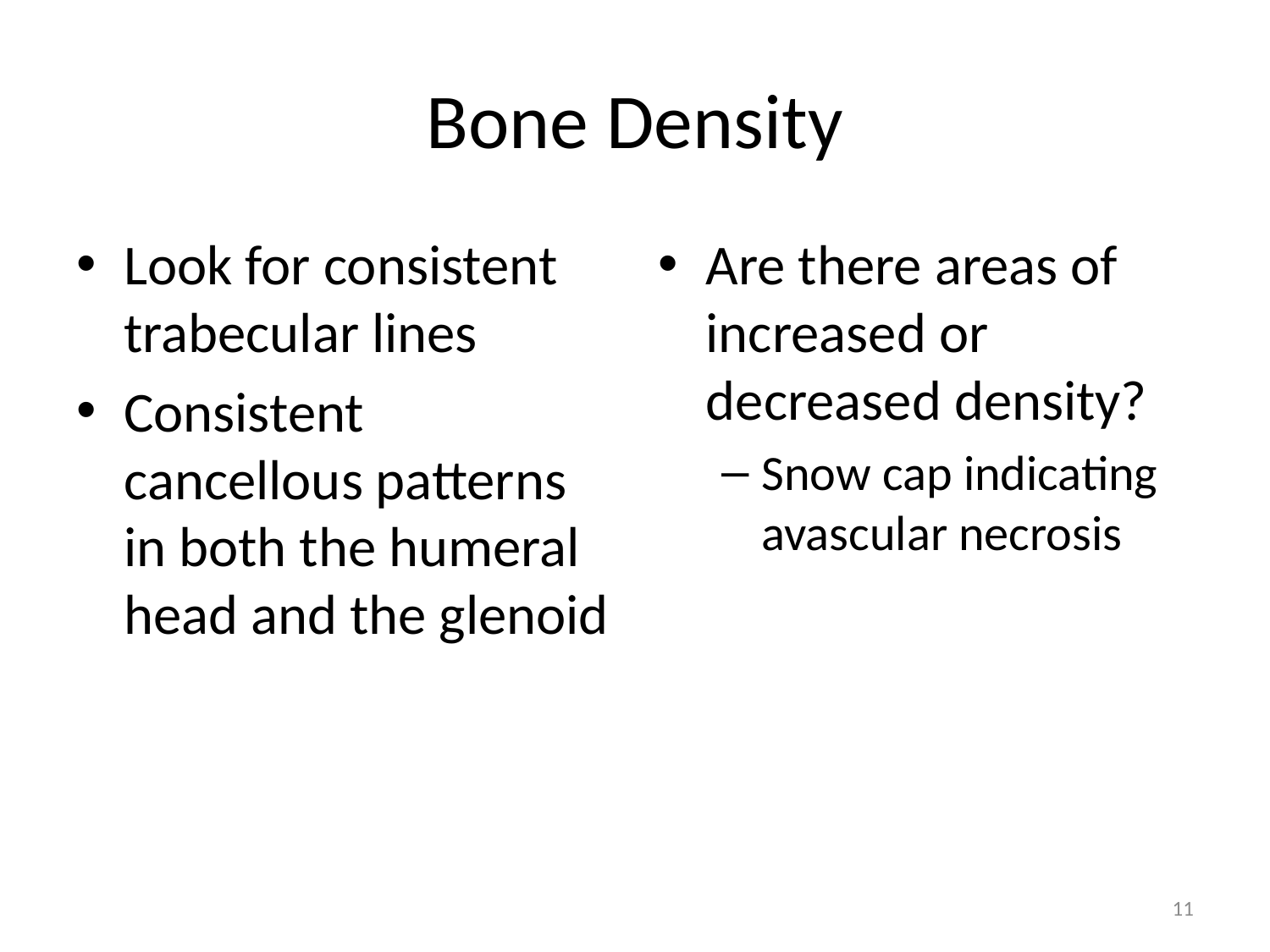

# Bone Density
Look for consistent trabecular lines
Consistent cancellous patterns in both the humeral head and the glenoid
Are there areas of increased or decreased density?
Snow cap indicating avascular necrosis

11